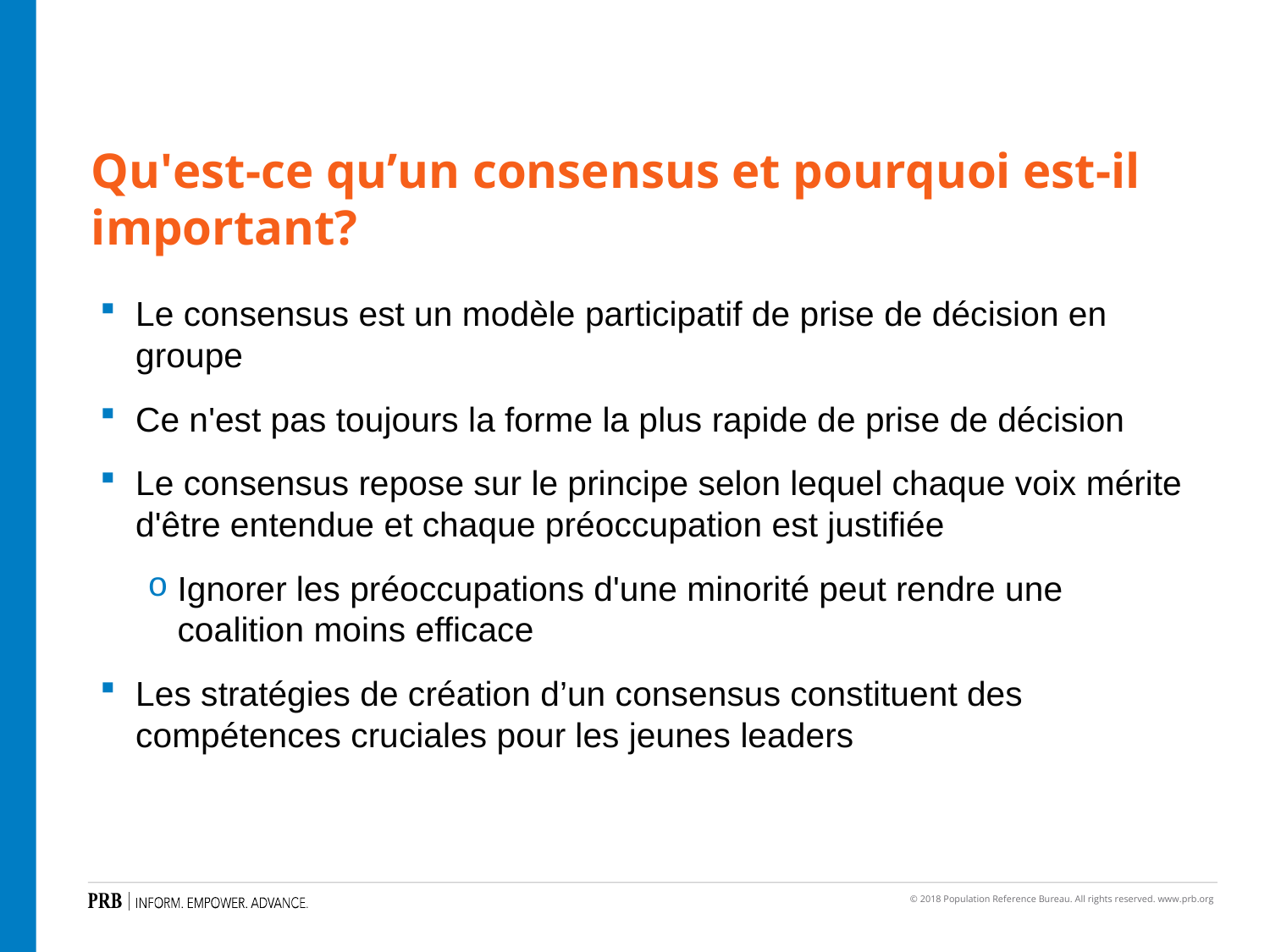

Qu'est-ce qu’un consensus et pourquoi est-il important?
Le consensus est un modèle participatif de prise de décision en groupe
Ce n'est pas toujours la forme la plus rapide de prise de décision
Le consensus repose sur le principe selon lequel chaque voix mérite d'être entendue et chaque préoccupation est justifiée
Ignorer les préoccupations d'une minorité peut rendre une coalition moins efficace
Les stratégies de création d’un consensus constituent des compétences cruciales pour les jeunes leaders